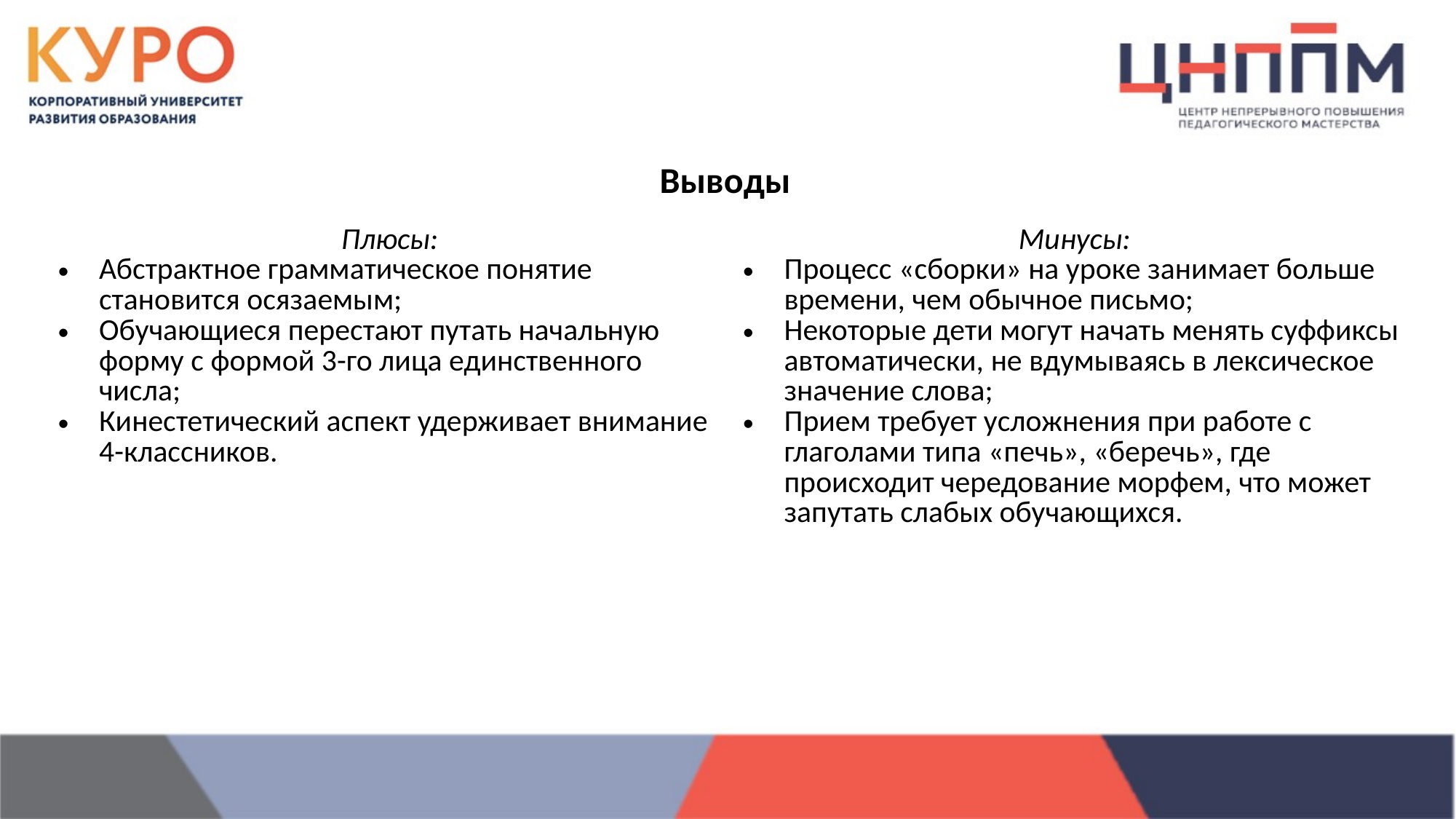

Выводы

| Плюсы: Абстрактное грамматическое понятие становится осязаемым; Обучающиеся перестают путать начальную форму с формой 3-го лица единственного числа; Кинестетический аспект удерживает внимание 4-классников. | Минусы: Процесс «сборки» на уроке занимает больше времени, чем обычное письмо; Некоторые дети могут начать менять суффиксы автоматически, не вдумываясь в лексическое значение слова; Прием требует усложнения при работе с глаголами типа «печь», «беречь», где происходит чередование морфем, что может запутать слабых обучающихся. |
| --- | --- |